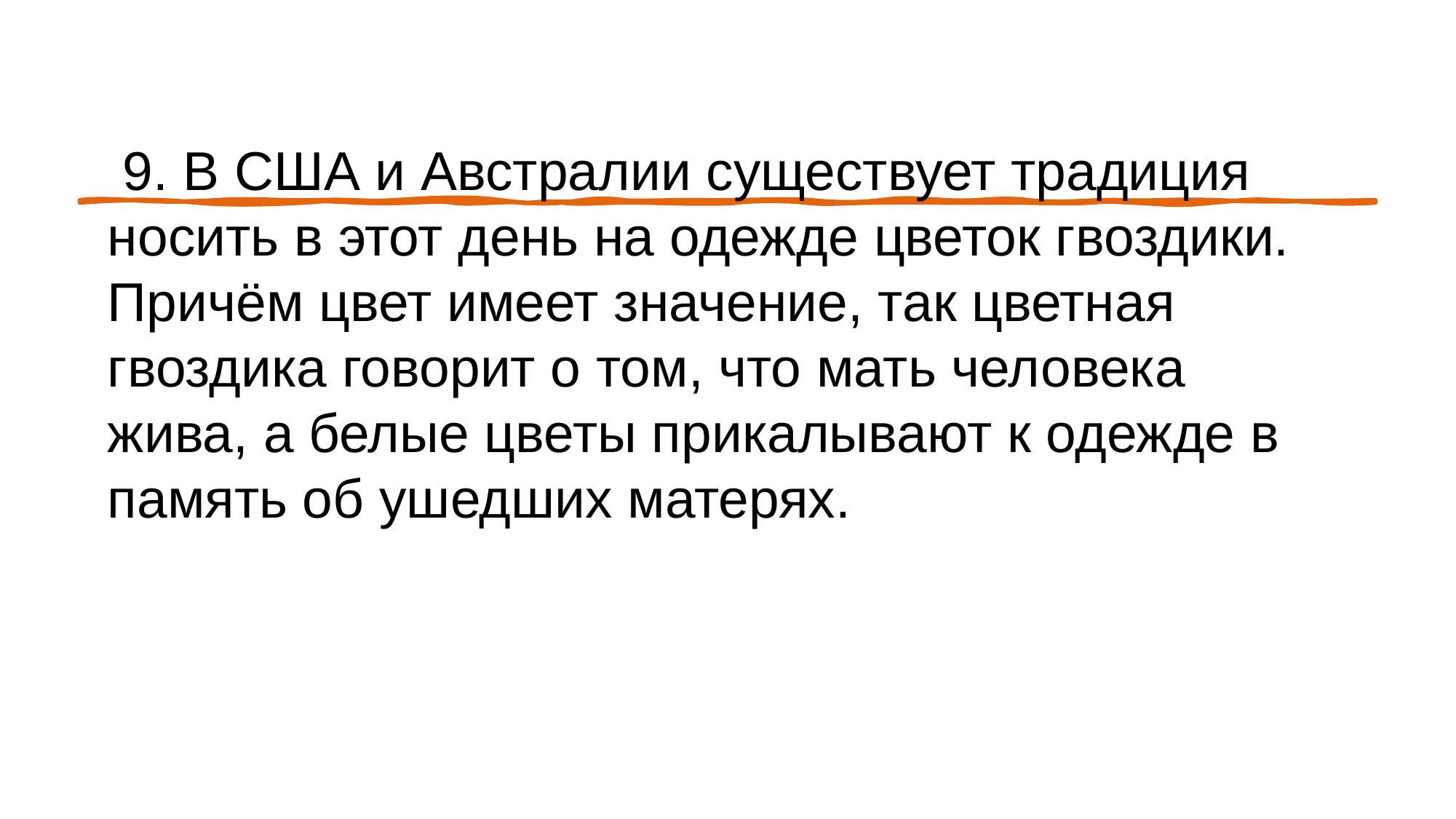

# 9. В США и Австралии существует традиция носить в этот день на одежде цветок гвоздики. Причём цвет имеет значение, так цветная гвоздика говорит о том, что мать человека жива, а белые цветы прикалывают к одежде в память об ушедших матерях.